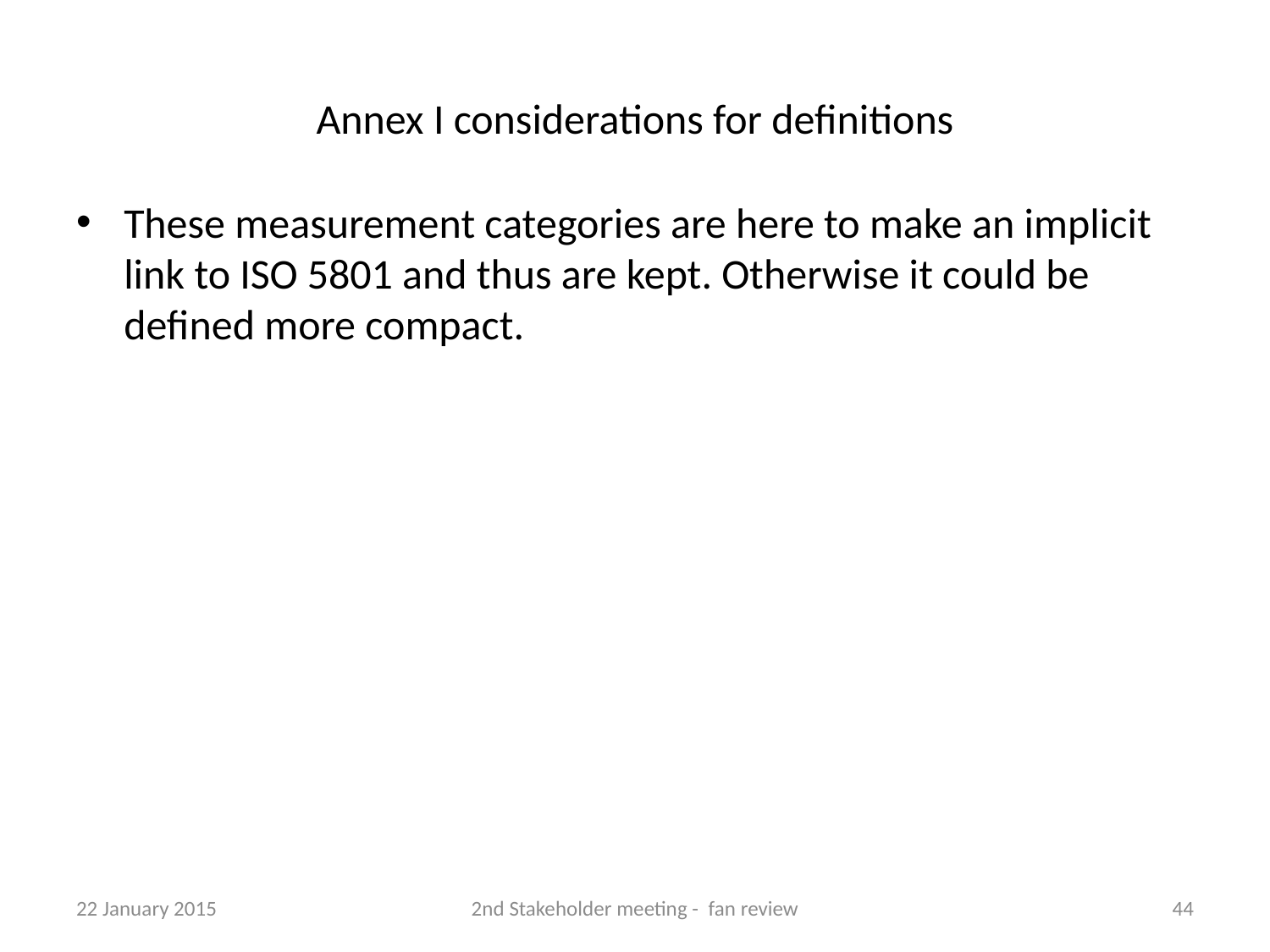

# Annex I considerations for definitions
These measurement categories are here to make an implicit link to ISO 5801 and thus are kept. Otherwise it could be defined more compact.

22 January 2015
2nd Stakeholder meeting -  fan review
44